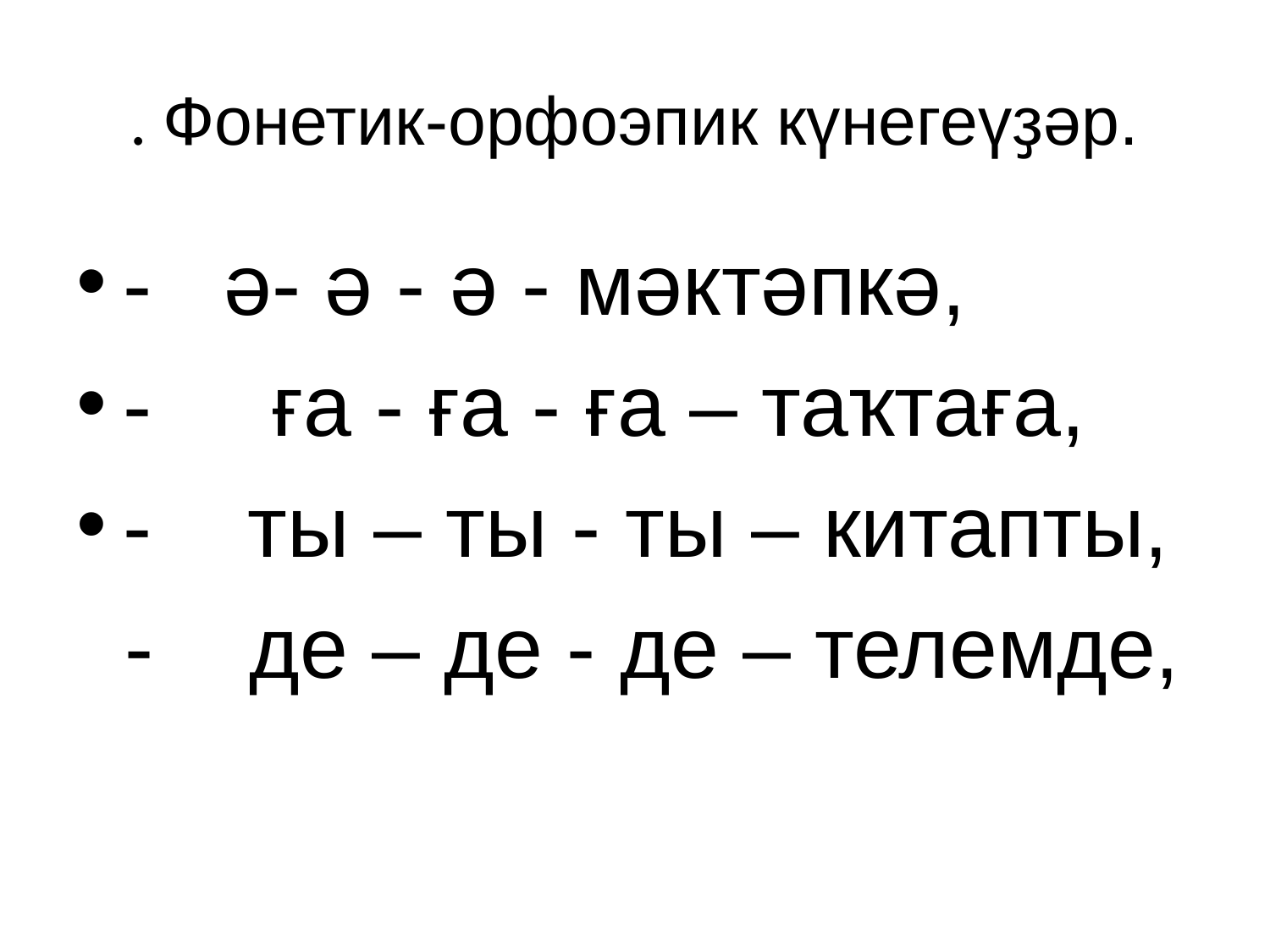

# . Фонетик-орфоэпик күнегеүҙәр.
-   ә- ә - ә - мәктәпкә,
-     ға - ға - ға – таҡтаға,
-    ты – ты - ты – китапты,
  -    де – де - де – телемде,